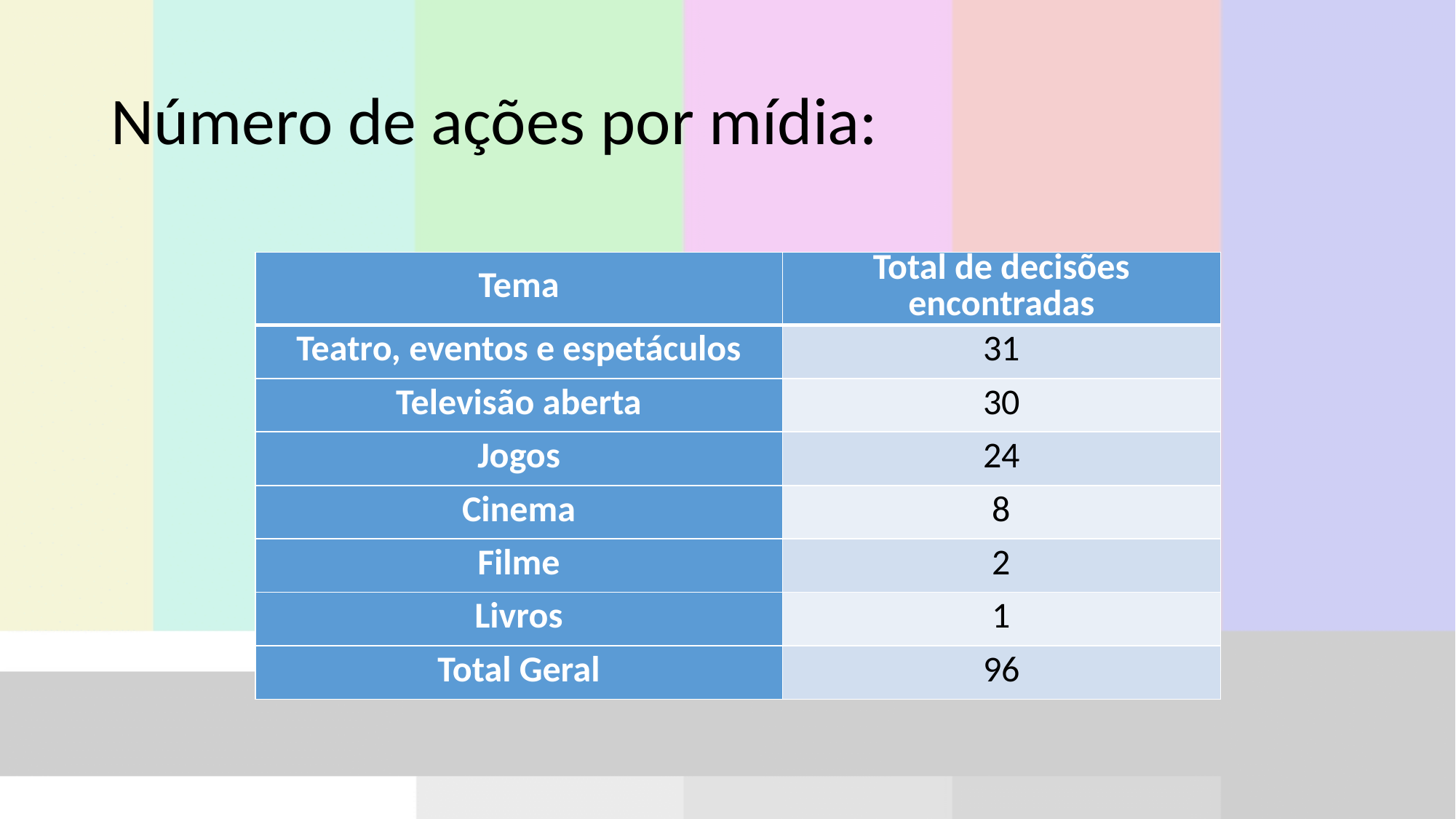

# Número de ações por mídia:
| Tema | Total de decisões encontradas |
| --- | --- |
| Teatro, eventos e espetáculos | 31 |
| Televisão aberta | 30 |
| Jogos | 24 |
| Cinema | 8 |
| Filme | 2 |
| Livros | 1 |
| Total Geral | 96 |